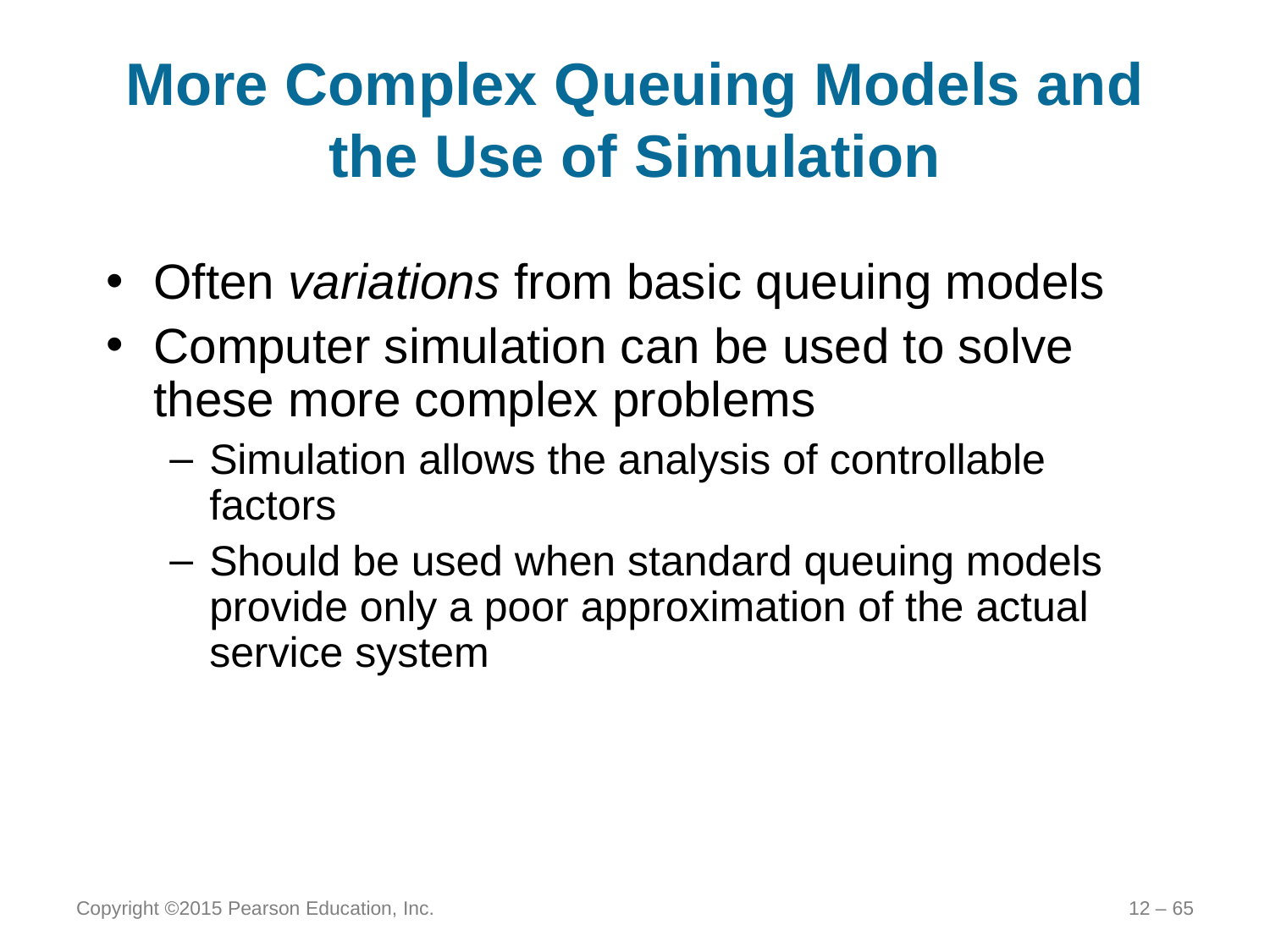

# More Complex Queuing Models and the Use of Simulation
Often variations from basic queuing models
Computer simulation can be used to solve these more complex problems
Simulation allows the analysis of controllable factors
Should be used when standard queuing models provide only a poor approximation of the actual service system
Copyright ©2015 Pearson Education, Inc.
12 – 65